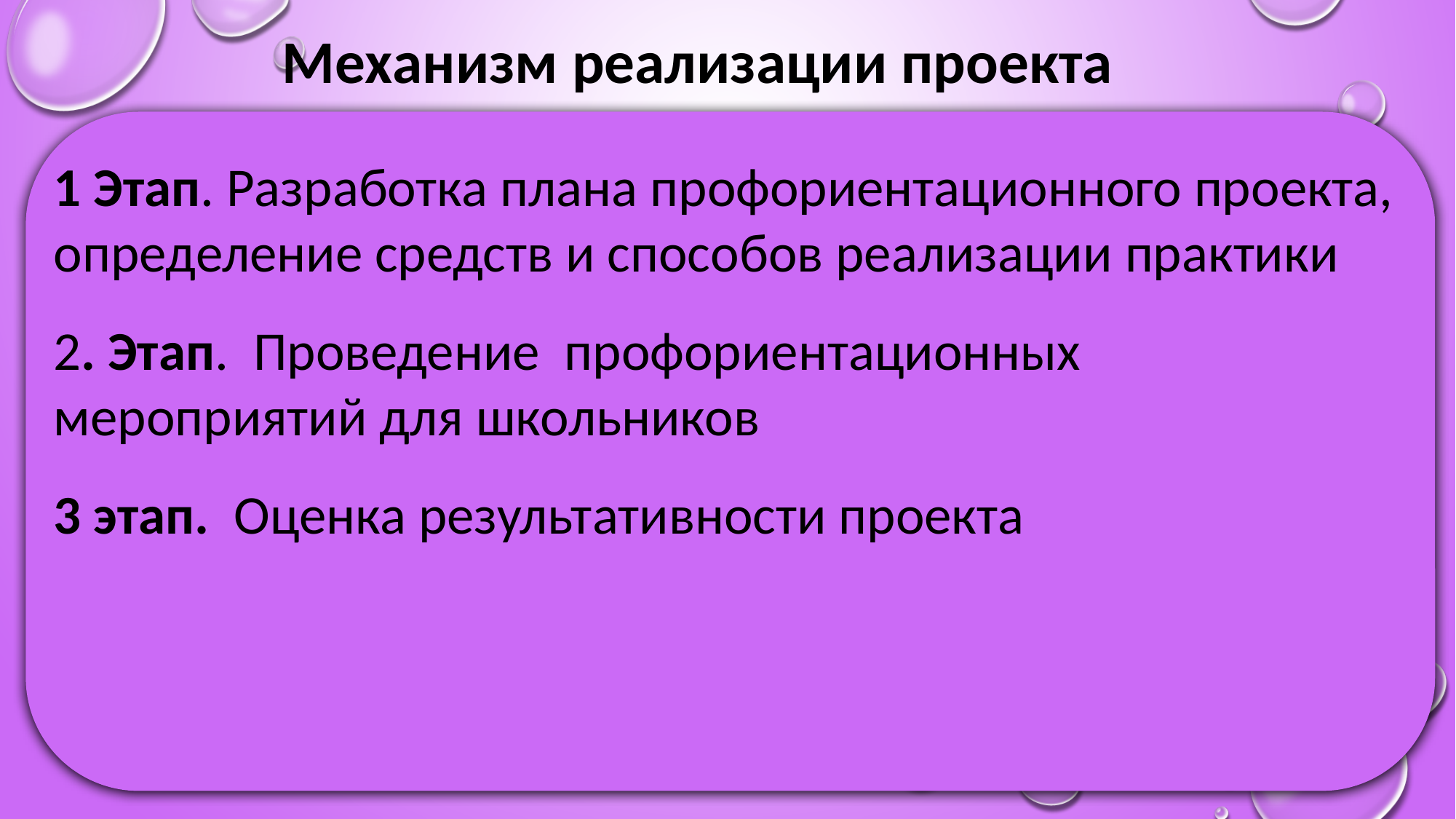

Механизм реализации проекта

1 Этап. Разработка плана профориентационного проекта, определение средств и способов реализации практики

2. Этап.  Проведение  профориентационных мероприятий для школьников

3 этап.  Оценка результативности проекта